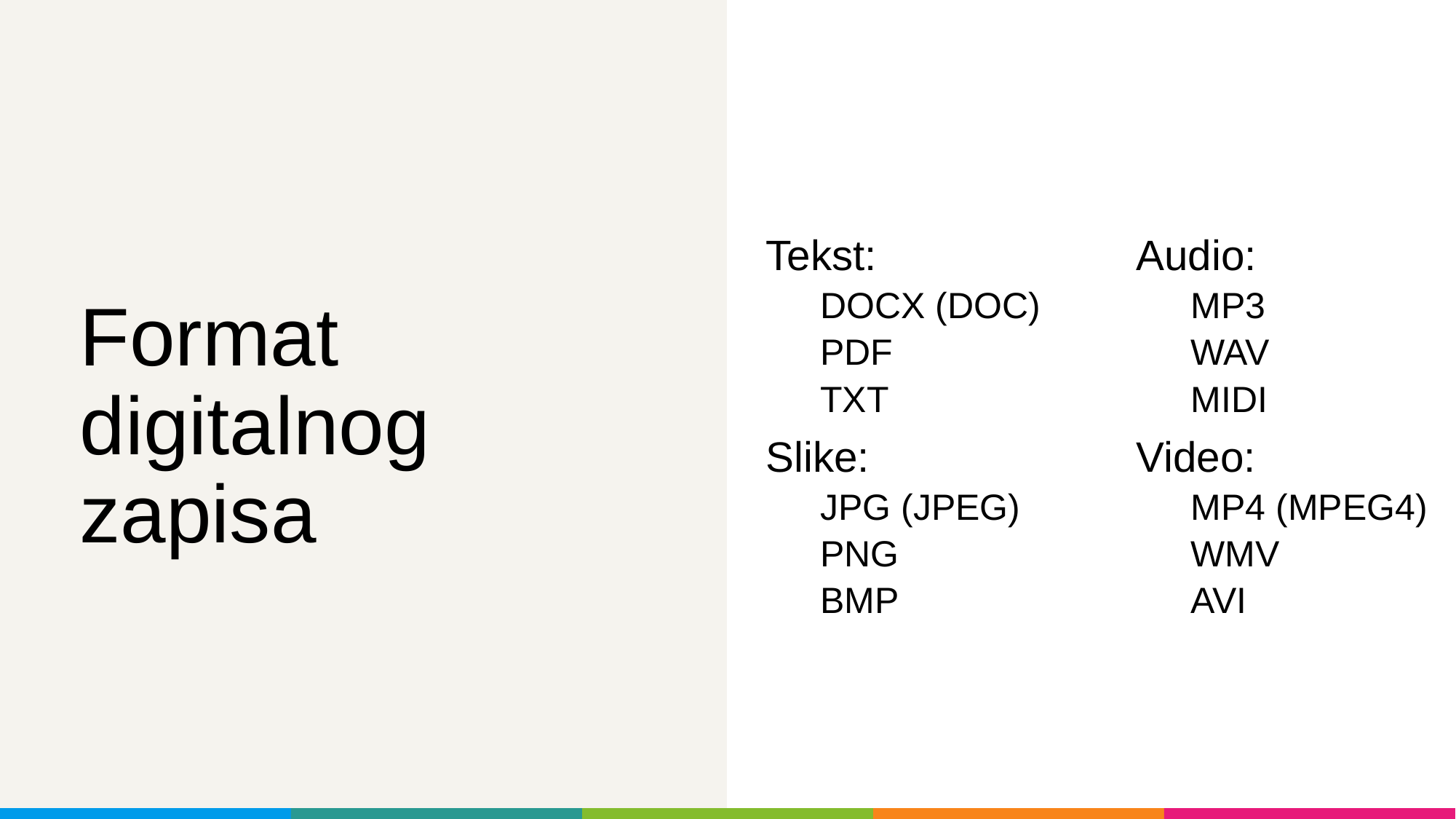

# Format digitalnog zapisa
Tekst:
DOCX (DOC)
PDF
TXT
Slike:
JPG (JPEG)
PNG
BMP

Audio:
MP3
WAV
MIDI
Video:
MP4 (MPEG4)
WMV
AVI